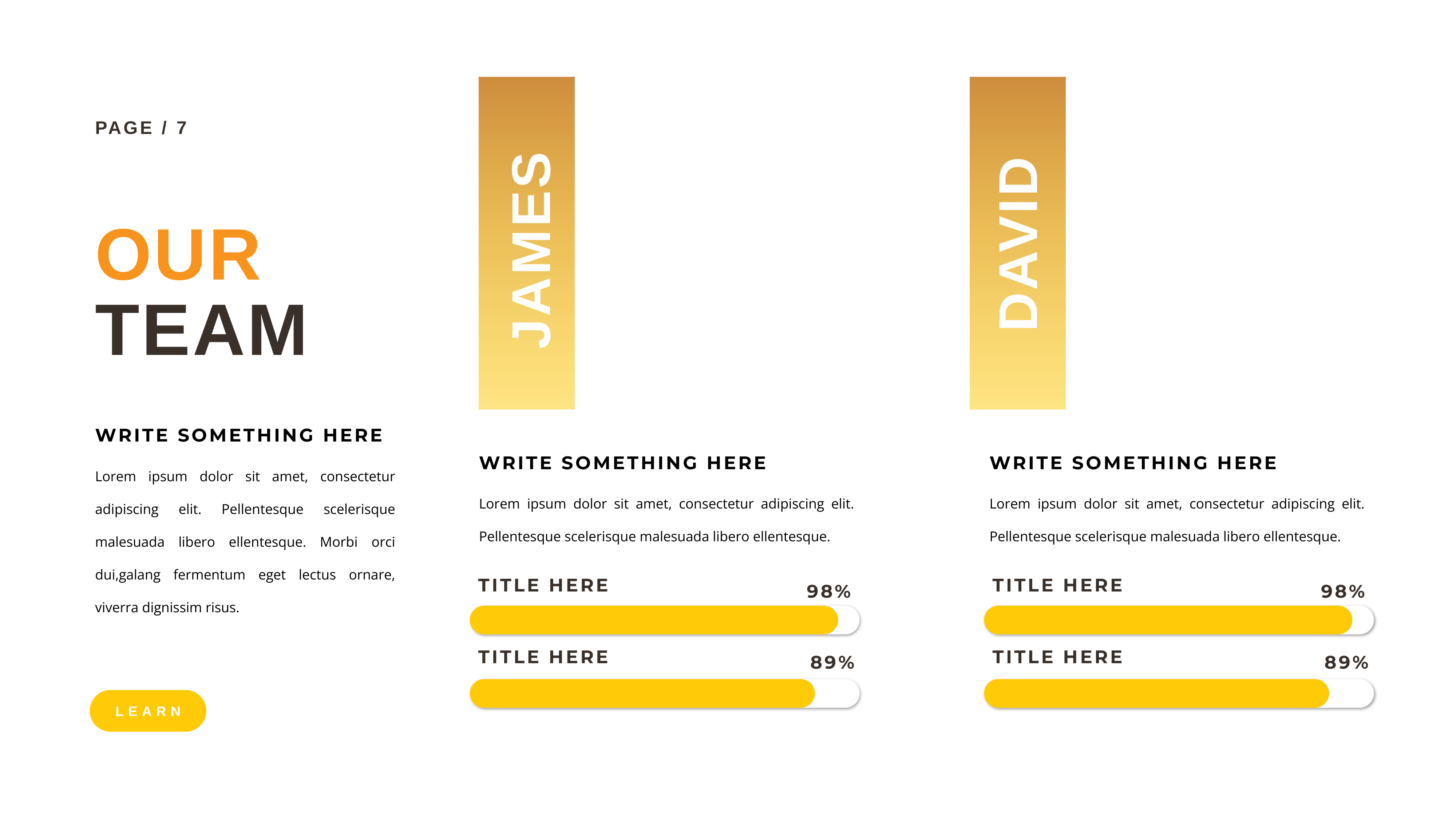

PAGE / 7
OUR
DAVID
JAMES
TEAM
WRITE SOMETHING HERE
Lorem ipsum dolor sit amet, consectetur adipiscing elit. Pellentesque scelerisque malesuada libero ellentesque. Morbi orci dui,galang fermentum eget lectus ornare, viverra dignissim risus.
WRITE SOMETHING HERE
WRITE SOMETHING HERE
Lorem ipsum dolor sit amet, consectetur adipiscing elit. Pellentesque scelerisque malesuada libero ellentesque.
Lorem ipsum dolor sit amet, consectetur adipiscing elit. Pellentesque scelerisque malesuada libero ellentesque.
TITLE HERE
98%

TITLE HERE
89%

TITLE HERE
98%

TITLE HERE
89%

LEARN